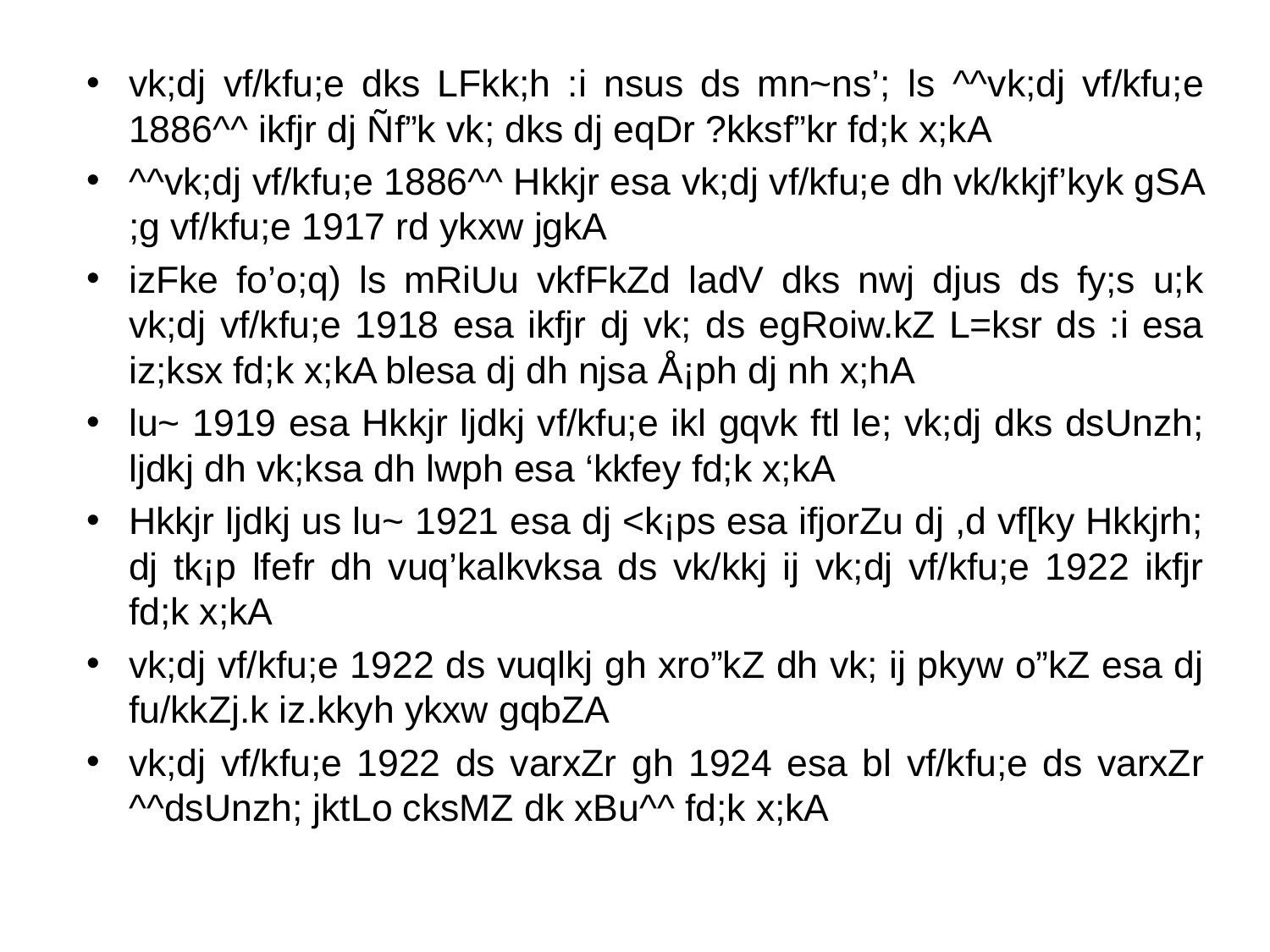

vk;dj vf/kfu;e dks LFkk;h :i nsus ds mn~ns’; ls ^^vk;dj vf/kfu;e 1886^^ ikfjr dj Ñf”k vk; dks dj eqDr ?kksf”kr fd;k x;kA
^^vk;dj vf/kfu;e 1886^^ Hkkjr esa vk;dj vf/kfu;e dh vk/kkjf’kyk gSA ;g vf/kfu;e 1917 rd ykxw jgkA
izFke fo’o;q) ls mRiUu vkfFkZd ladV dks nwj djus ds fy;s u;k vk;dj vf/kfu;e 1918 esa ikfjr dj vk; ds egRoiw.kZ L=ksr ds :i esa iz;ksx fd;k x;kA blesa dj dh njsa Å¡ph dj nh x;hA
lu~ 1919 esa Hkkjr ljdkj vf/kfu;e ikl gqvk ftl le; vk;dj dks dsUnzh; ljdkj dh vk;ksa dh lwph esa ‘kkfey fd;k x;kA
Hkkjr ljdkj us lu~ 1921 esa dj <k¡ps esa ifjorZu dj ,d vf[ky Hkkjrh; dj tk¡p lfefr dh vuq’kalkvksa ds vk/kkj ij vk;dj vf/kfu;e 1922 ikfjr fd;k x;kA
vk;dj vf/kfu;e 1922 ds vuqlkj gh xro”kZ dh vk; ij pkyw o”kZ esa dj fu/kkZj.k iz.kkyh ykxw gqbZA
vk;dj vf/kfu;e 1922 ds varxZr gh 1924 esa bl vf/kfu;e ds varxZr ^^dsUnzh; jktLo cksMZ dk xBu^^ fd;k x;kA